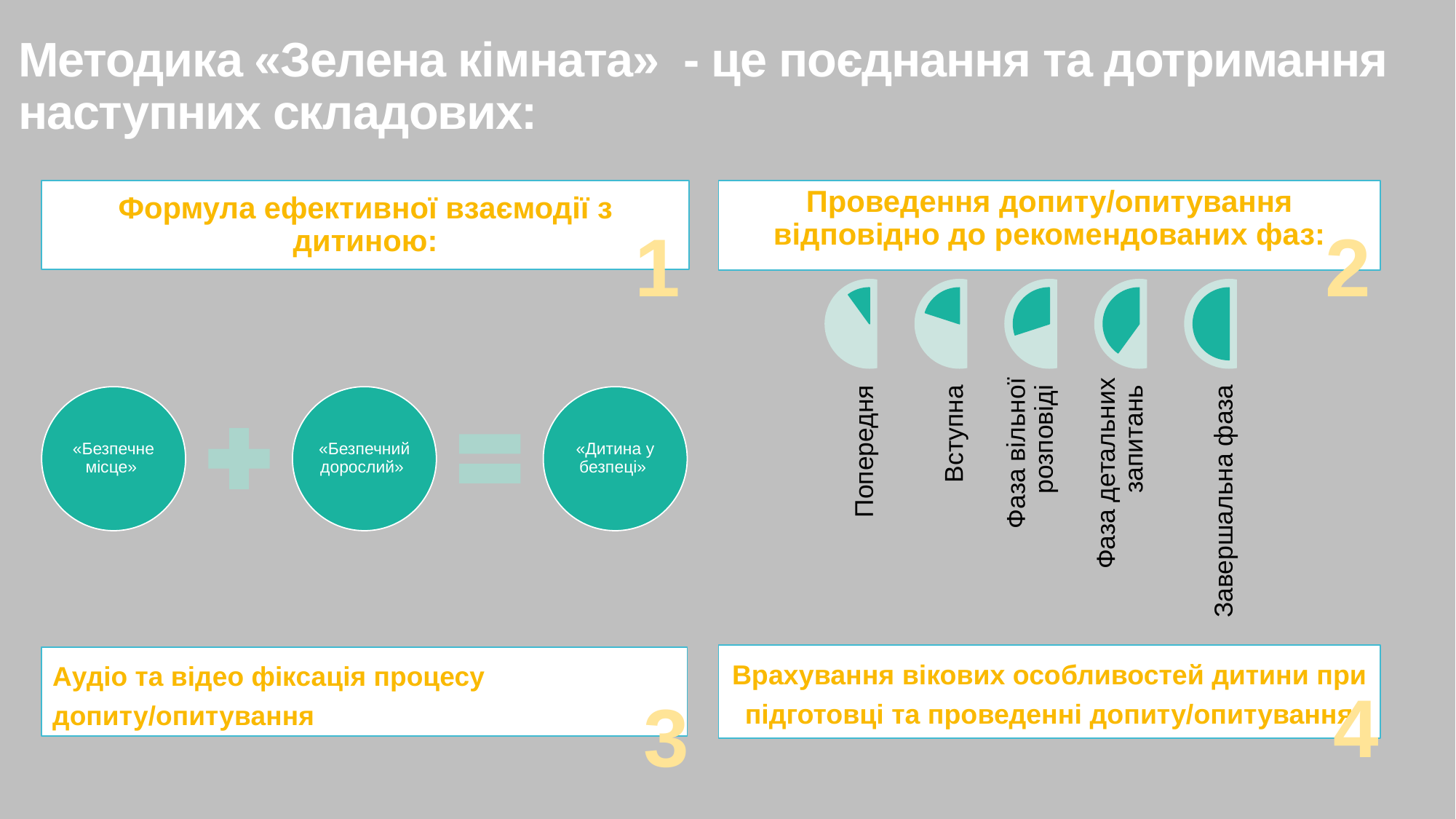

Методика «Зелена кімната»  - це поєднання та дотримання наступних складових:
Формула ефективної взаємодії з дитиною:
Проведення допиту/опитування відповідно до рекомендованих фаз:
1
2
«Безпечне місце»

«Безпечний дорослий»

«Дитина у безпеці»
Попередня
Вступна
Фаза вільної розповіді
Фаза детальних запитань
Завершальна фаза
Врахування вікових особливостей дитини при підготовці та проведенні допиту/опитування
Аудіо та відео фіксація процесу допиту/опитування
4
3